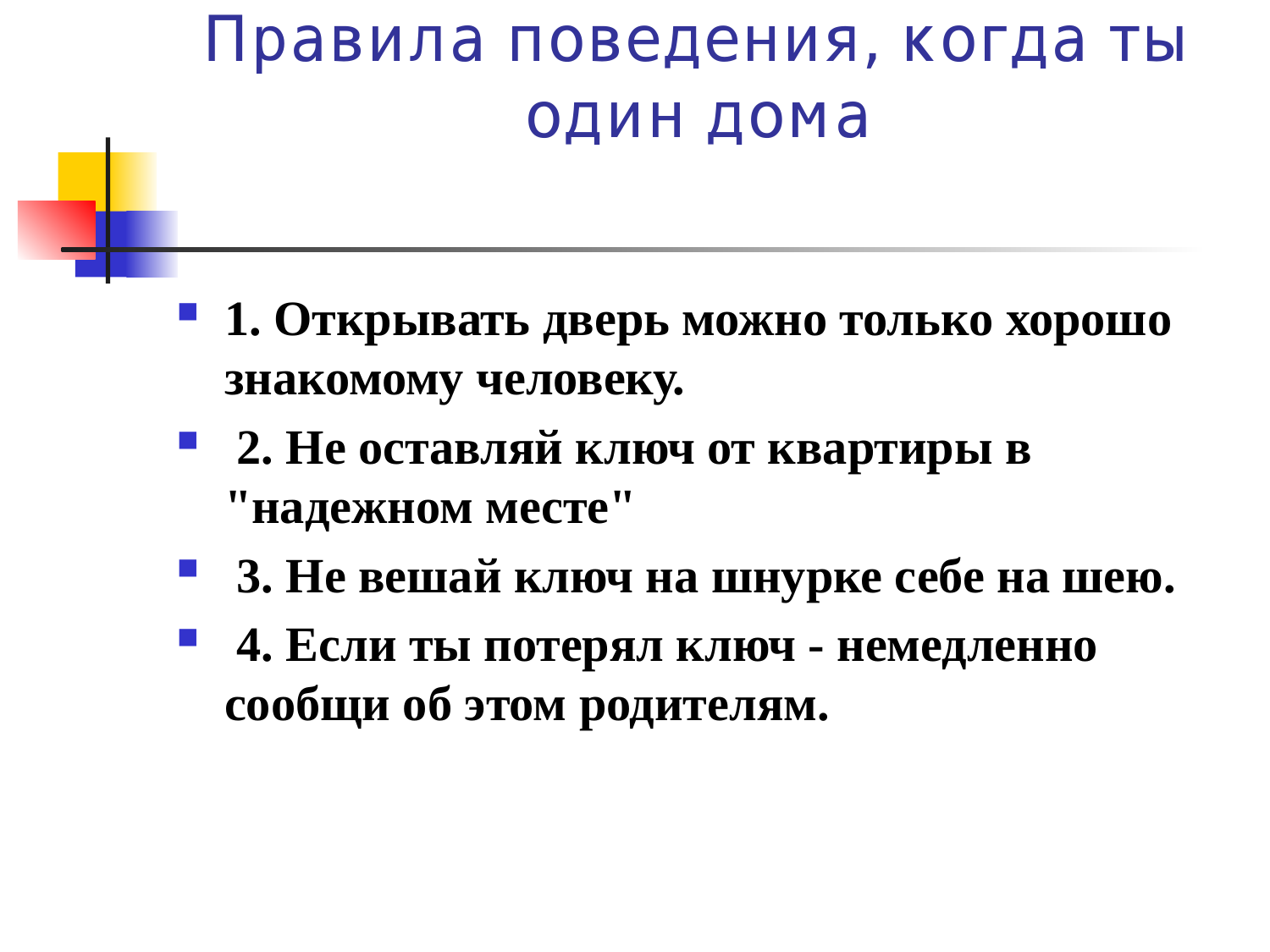

# Правила поведения, когда ты один дома
1. Открывать дверь можно только хорошо знакомому человеку.
 2. Не оставляй ключ от квартиры в "надежном месте"
 3. Не вешай ключ на шнурке себе на шею.
 4. Если ты потерял ключ - немедленно сообщи об этом родителям.